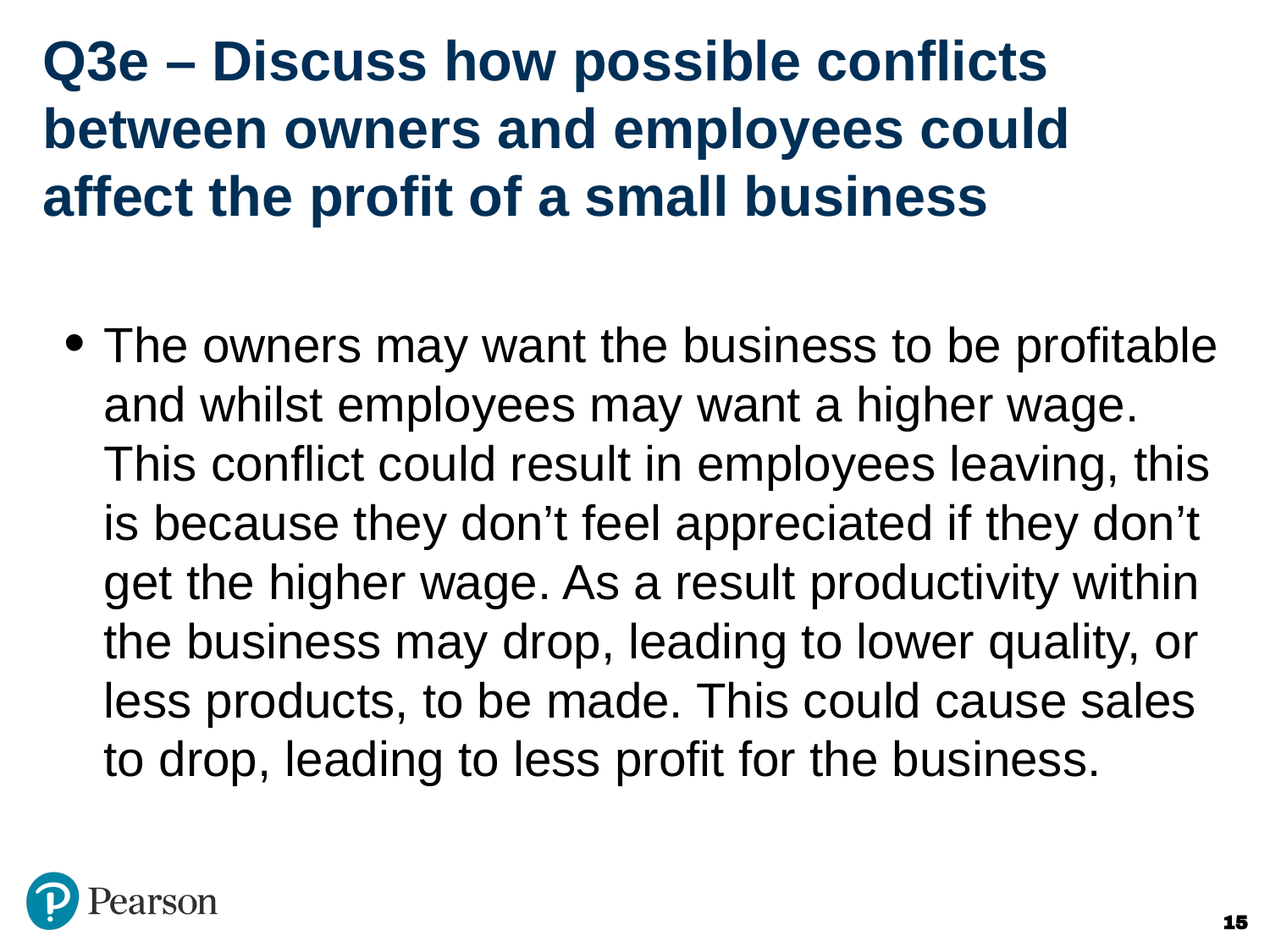

# Q3e – Discuss how possible conflicts between owners and employees could affect the profit of a small business
The owners may want the business to be profitable and whilst employees may want a higher wage. This conflict could result in employees leaving, this is because they don’t feel appreciated if they don’t get the higher wage. As a result productivity within the business may drop, leading to lower quality, or less products, to be made. This could cause sales to drop, leading to less profit for the business.